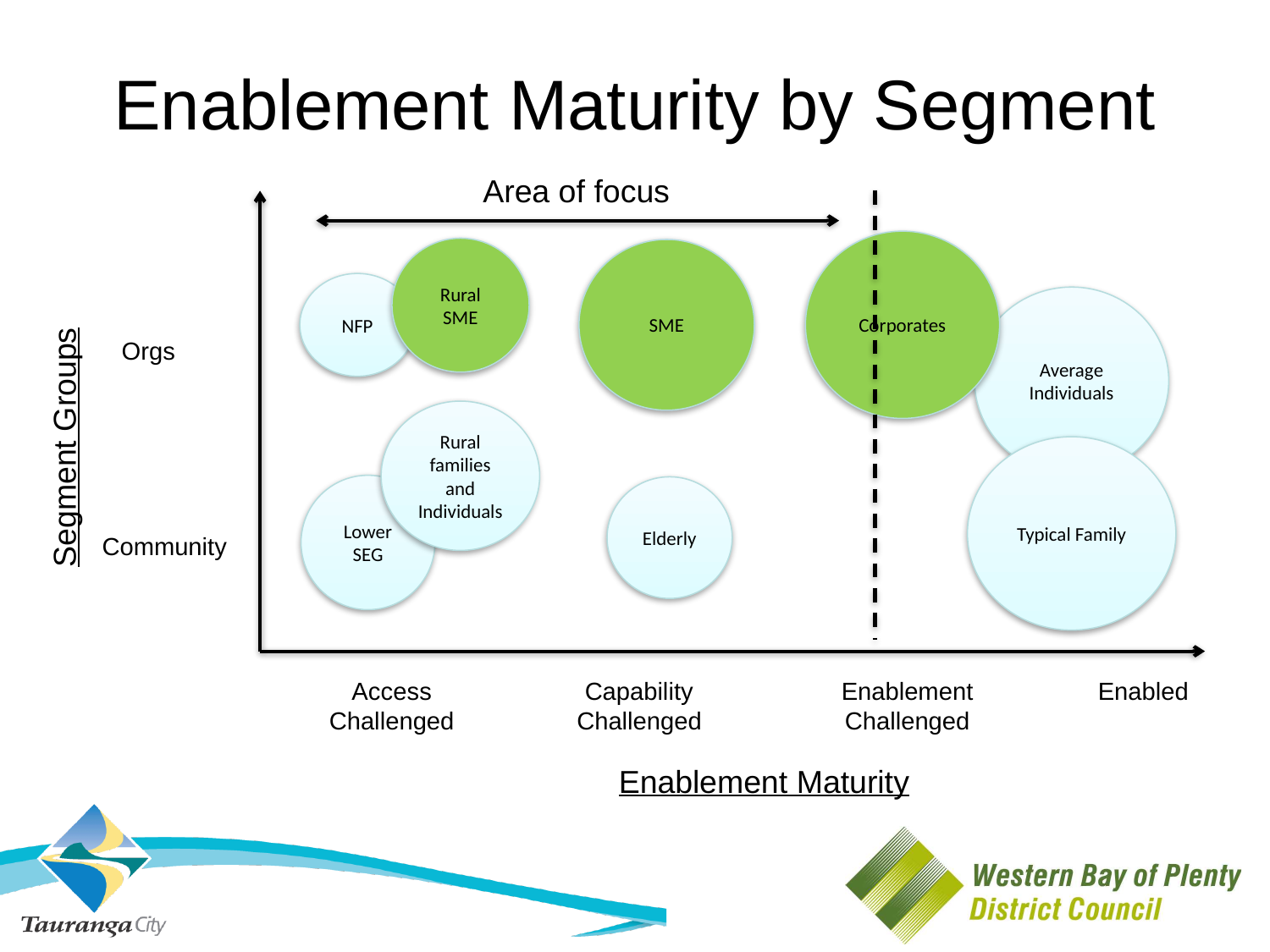

# Enablement Maturity by Segment
Area of focus
Corporates
Rural SME
SME
NFP
Average
Individuals
Orgs
Rural families and
Individuals
Segment Groups
Typical Family
Lower SEG
Elderly
Community
Access
Challenged
Capability
Challenged
Enablement
Challenged
Enabled
Enablement Maturity